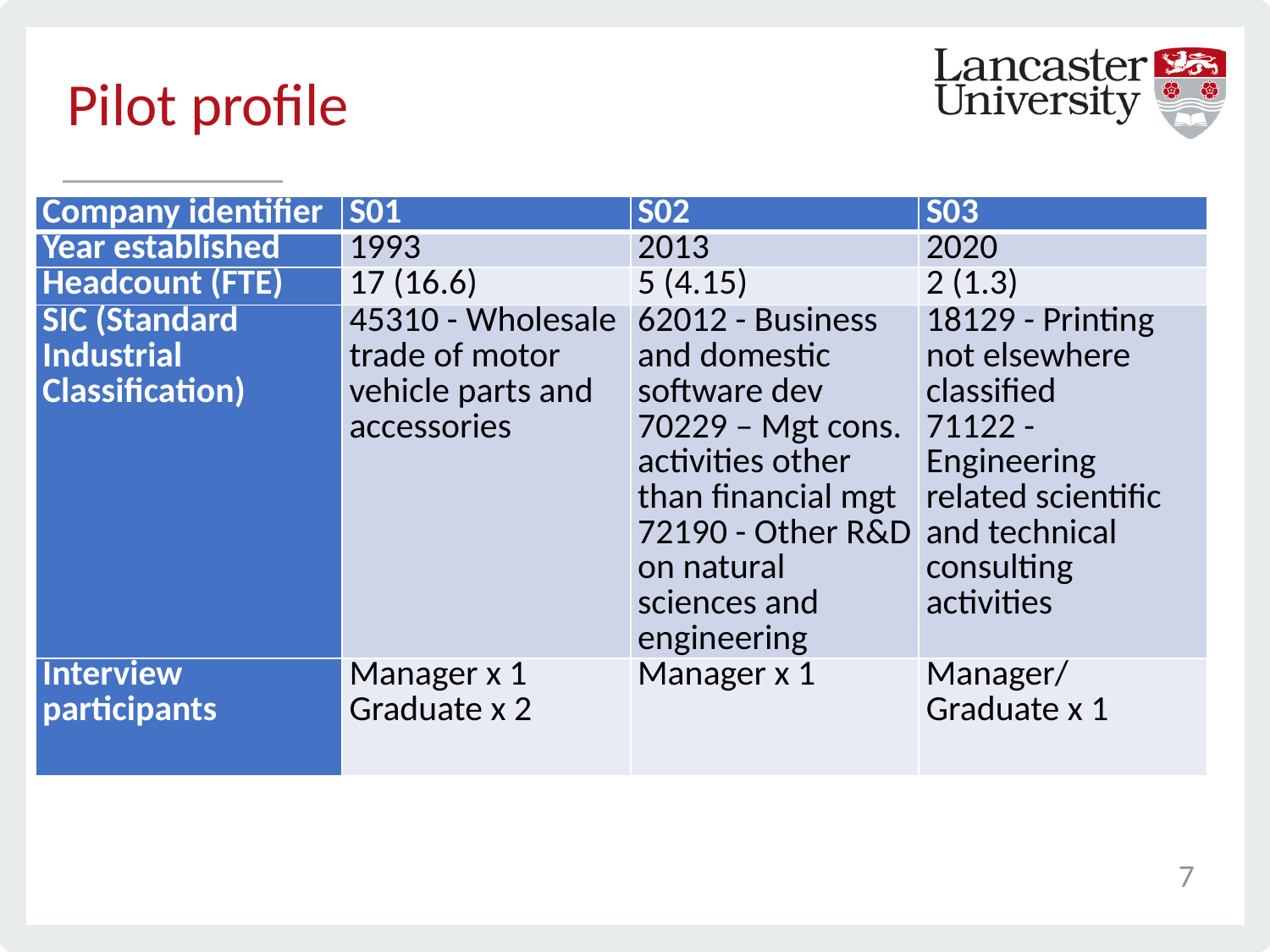

# Pilot profile
| Company identifier | S01 | S02 | S03 |
| --- | --- | --- | --- |
| Year established | 1993 | 2013 | 2020 |
| Headcount (FTE) | 17 (16.6) | 5 (4.15) | 2 (1.3) |
| SIC (Standard Industrial Classification) | 45310 - Wholesale trade of motor vehicle parts and accessories | 62012 - Business and domestic software dev 70229 – Mgt cons. activities other than financial mgt 72190 - Other R&D on natural sciences and engineering | 18129 - Printing not elsewhere classified 71122 - Engineering related scientific and technical consulting activities |
| Interview participants | Manager x 1 Graduate x 2 | Manager x 1 | Manager/ Graduate x 1 |
7